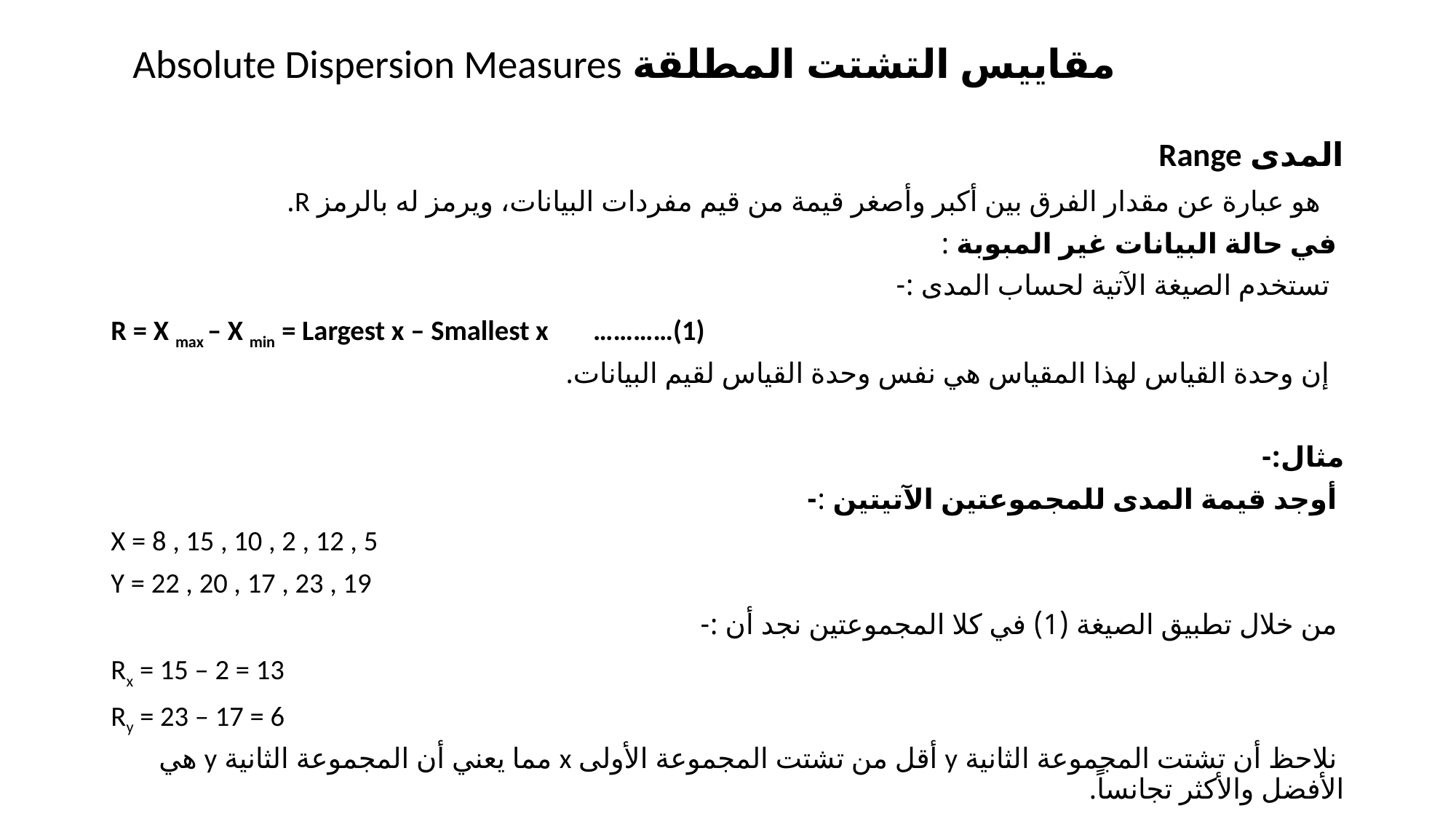

# مقاييس التشتت المطلقة Absolute Dispersion Measures
المدى Range
   هو عبارة عن مقدار الفرق بين أكبر وأصغر قيمة من قيم مفردات البيانات، ويرمز له بالرمز R.
 في حالة البيانات غير المبوبة :
  تستخدم الصيغة الآتية لحساب المدى :-
R = X max – X min = Largest x – Smallest x       …………(1)
  إن وحدة القياس لهذا المقياس هي نفس وحدة القياس لقيم البيانات.

مثال:-
 أوجد قيمة المدى للمجموعتين الآتيتين :-
X = 8 , 15 , 10 , 2 , 12 , 5
Y = 22 , 20 , 17 , 23 , 19
 من خلال تطبيق الصيغة (1) في كلا المجموعتين نجد أن :-
Rx = 15 – 2 = 13
Ry = 23 – 17 = 6
 نلاحظ أن تشتت المجموعة الثانية y أقل من تشتت المجموعة الأولى x مما يعني أن المجموعة الثانية y هي الأفضل والأكثر تجانساً.